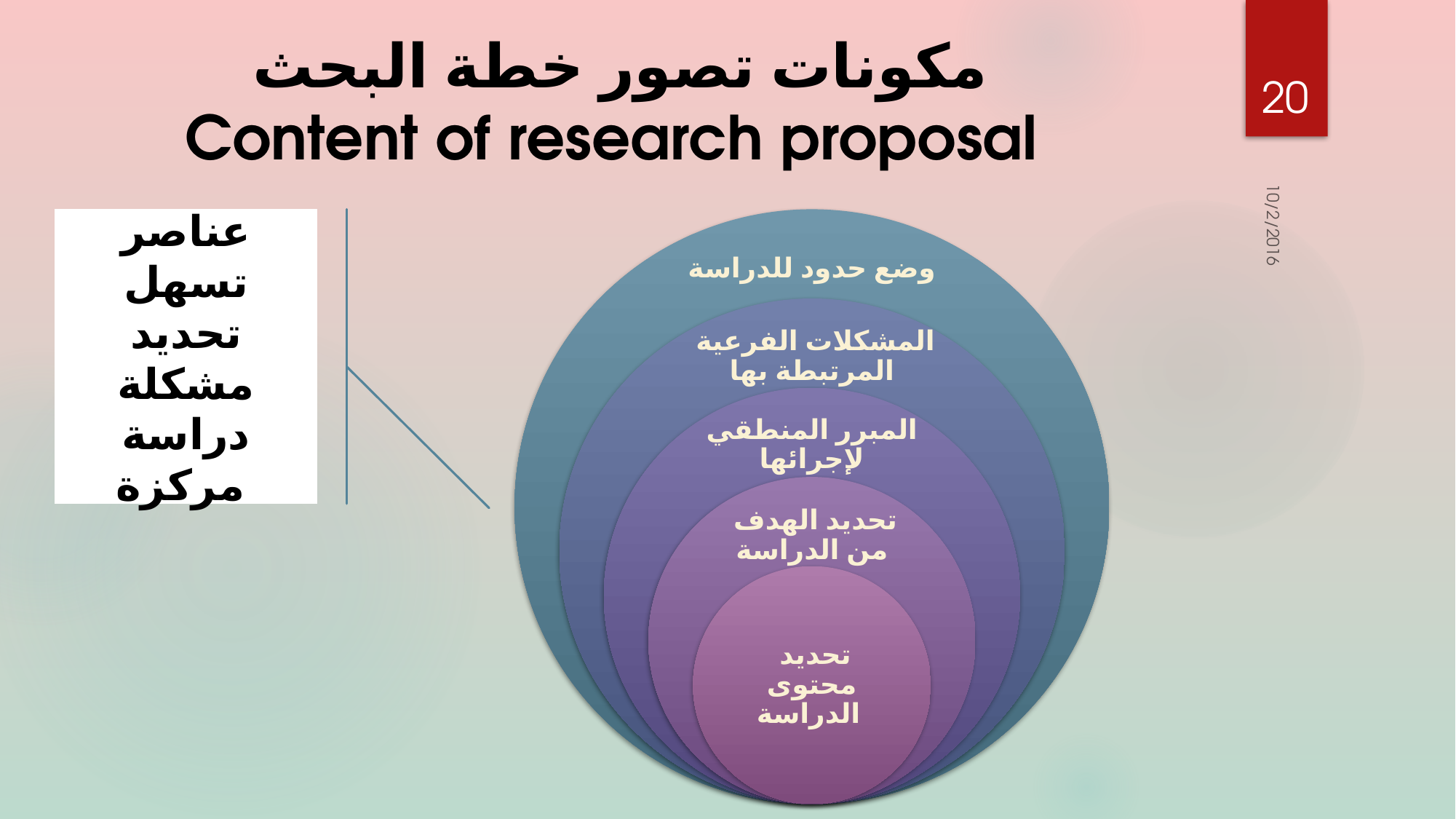

# مكونات تصور خطة البحث Content of research proposal
20
عناصر تسهل تحديد مشكلة دراسة مركزة
وضع حدود للدراسة
 المشكلات الفرعية المرتبطة بها
المبرر المنطقي لإجرائها
 تحديد الهدف من الدراسة
 تحديد محتوى الدراسة
10/2/2016